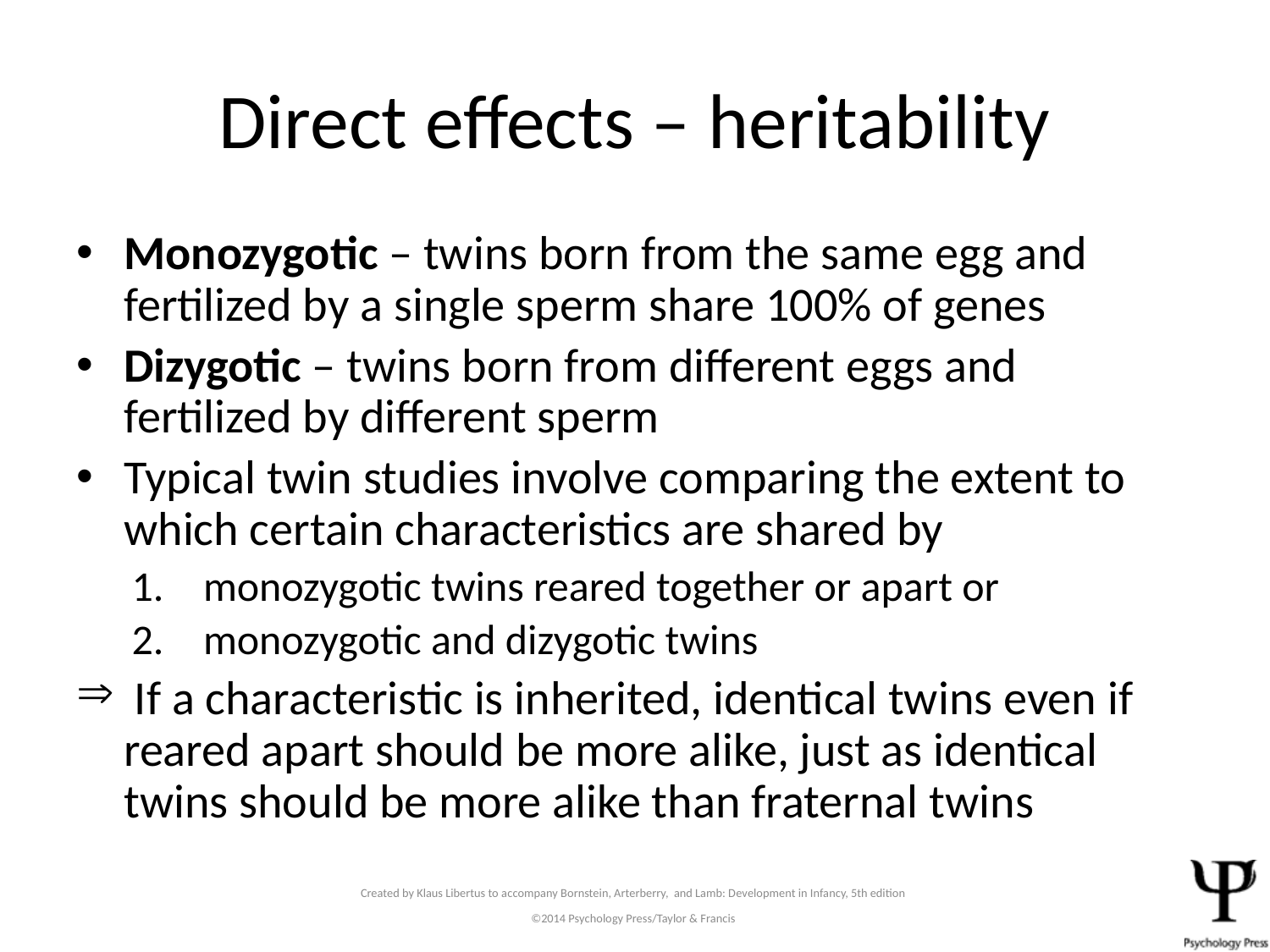

# Direct effects – heritability
Monozygotic – twins born from the same egg and fertilized by a single sperm share 100% of genes
Dizygotic – twins born from different eggs and fertilized by different sperm
Typical twin studies involve comparing the extent to which certain characteristics are shared by
monozygotic twins reared together or apart or
monozygotic and dizygotic twins
 If a characteristic is inherited, identical twins even if reared apart should be more alike, just as identical twins should be more alike than fraternal twins

Created by Klaus Libertus to accompany Bornstein, Arterberry,  and Lamb: Development in Infancy, 5th edition
©2014 Psychology Press/Taylor & Francis